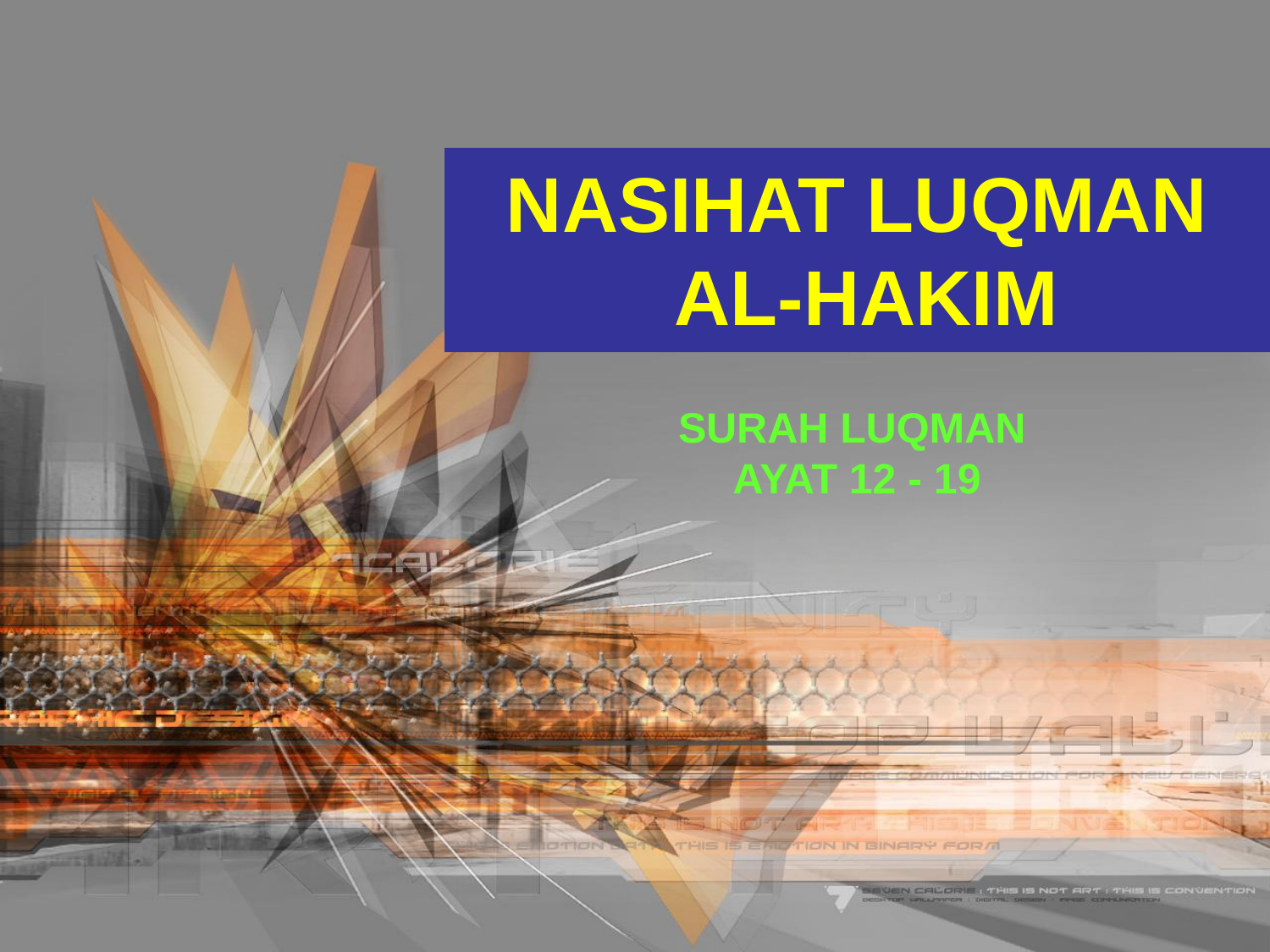

# NASIHAT LUQMAN AL-HAKIM
SURAH LUQMAN
 AYAT 12 - 19